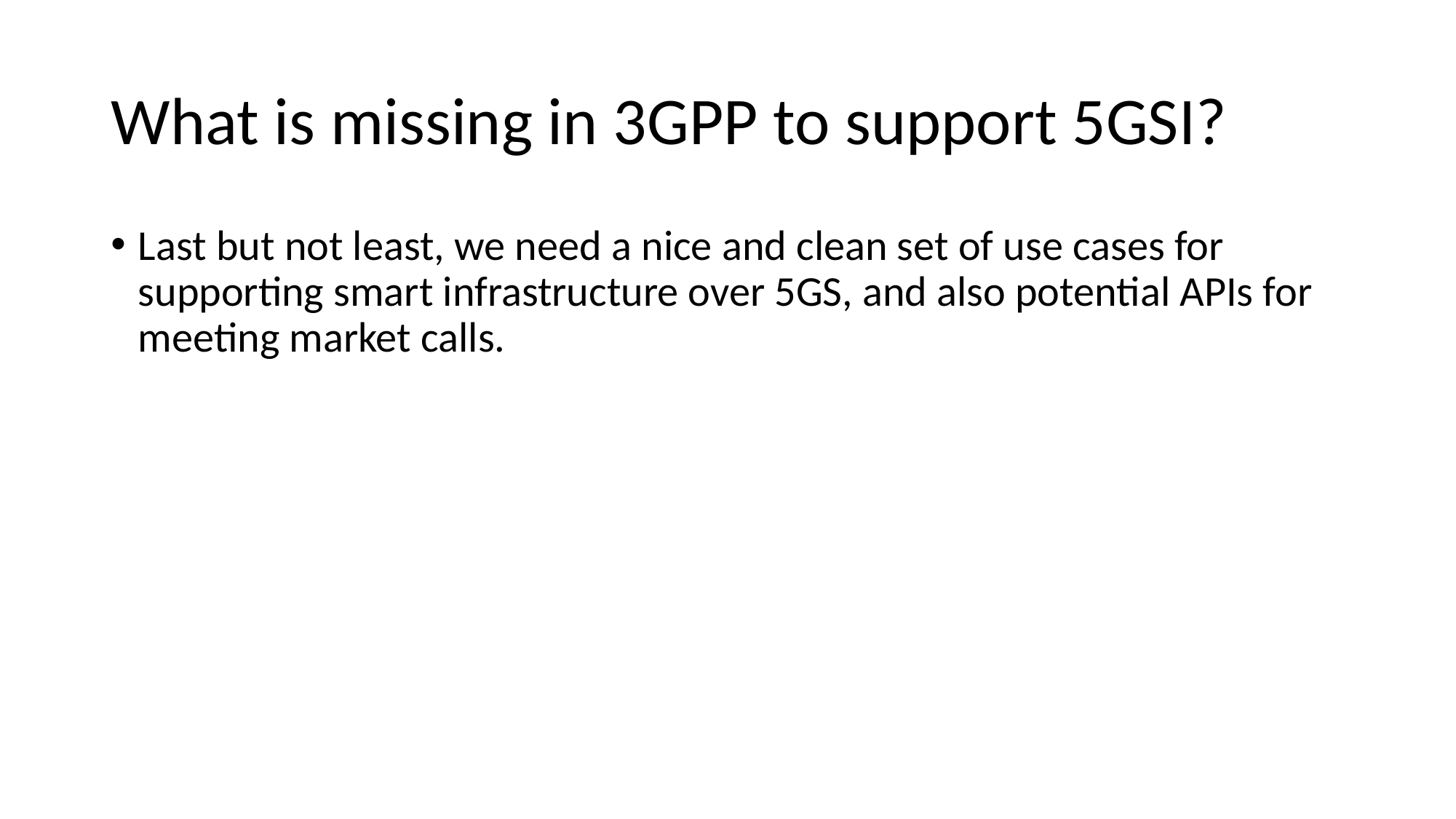

# What is missing in 3GPP to support 5GSI?
Last but not least, we need a nice and clean set of use cases for supporting smart infrastructure over 5GS, and also potential APIs for meeting market calls.